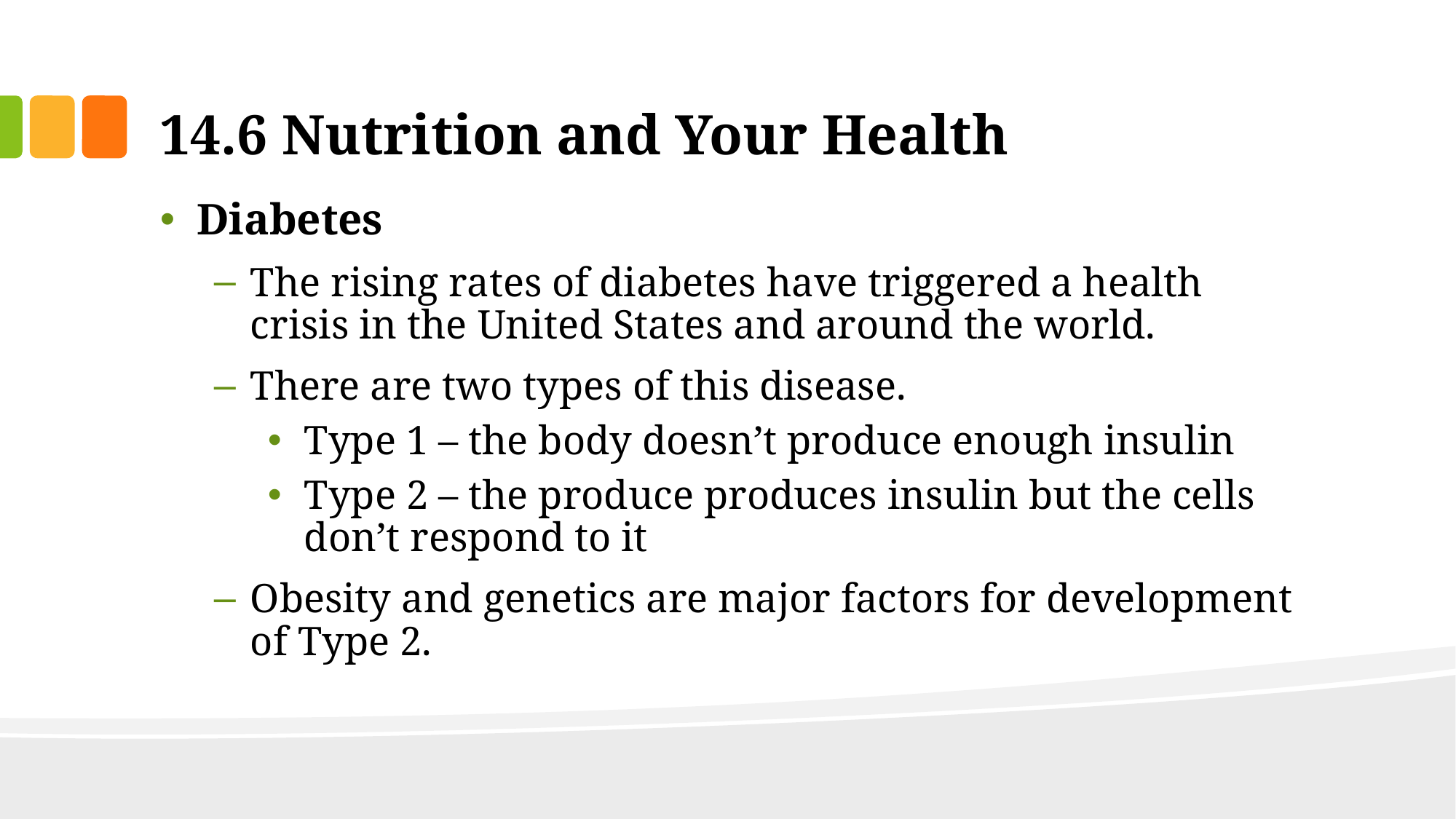

# 14.6 Nutrition and Your Health
Diabetes
The rising rates of diabetes have triggered a health crisis in the United States and around the world.
There are two types of this disease.
Type 1 – the body doesn’t produce enough insulin
Type 2 – the produce produces insulin but the cells don’t respond to it
Obesity and genetics are major factors for development of Type 2.